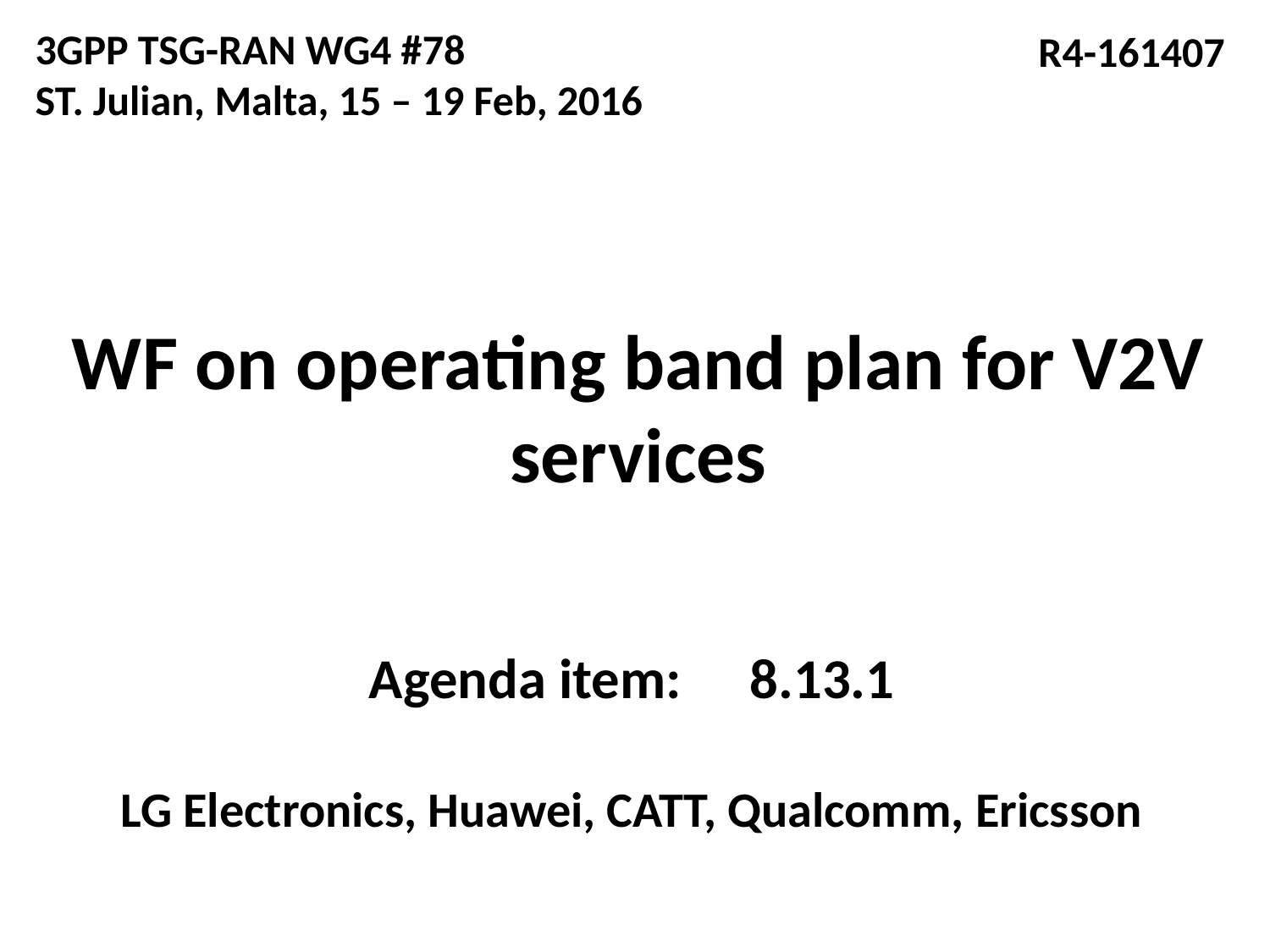

3GPP TSG-RAN WG4 #78
ST. Julian, Malta, 15 – 19 Feb, 2016
R4-161407
WF on operating band plan for V2V services
Agenda item:	8.13.1

LG Electronics, Huawei, CATT, Qualcomm, Ericsson